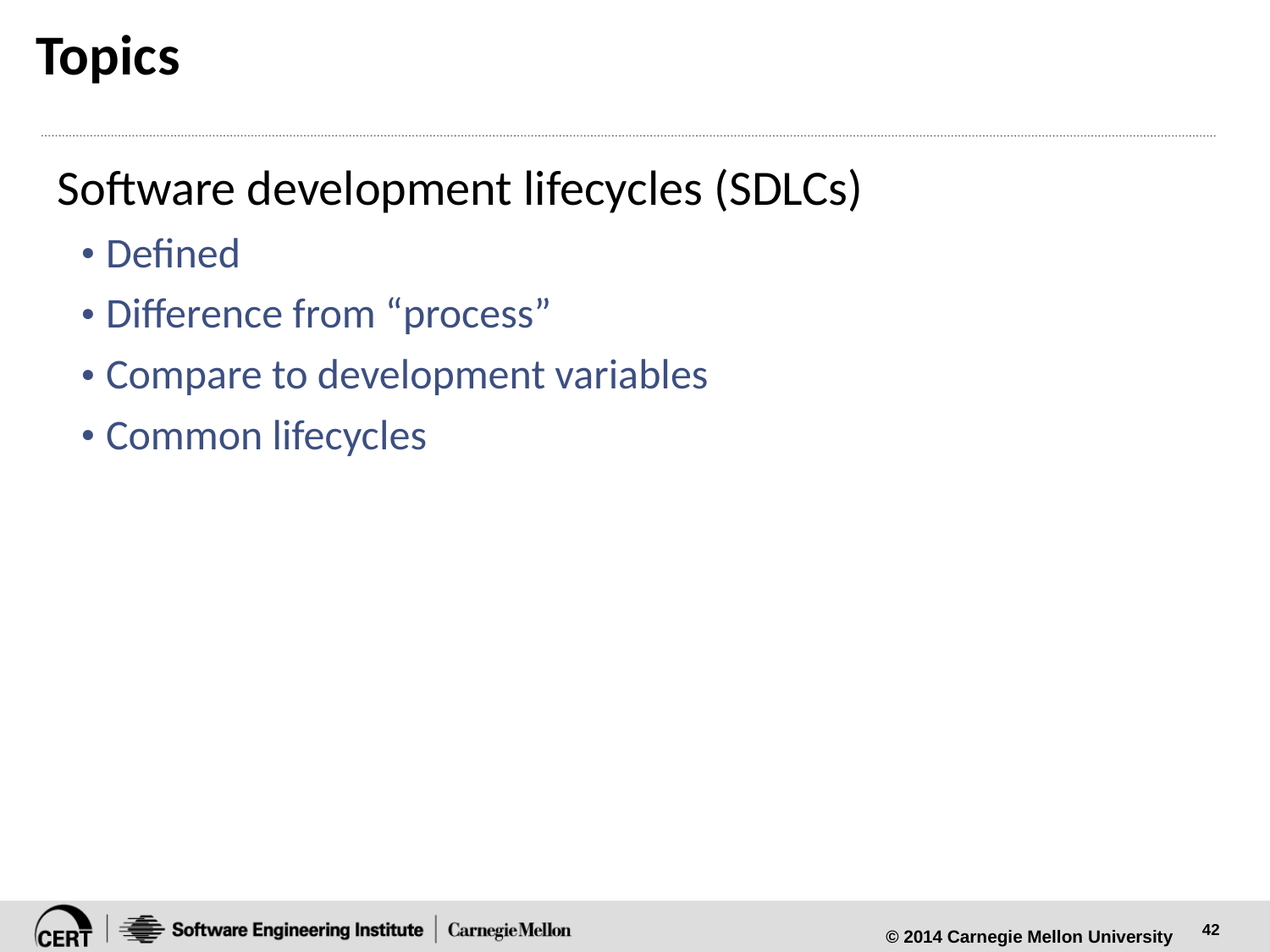

# Topics
Software development lifecycles (SDLCs)
Defined
Difference from “process”
Compare to development variables
Common lifecycles